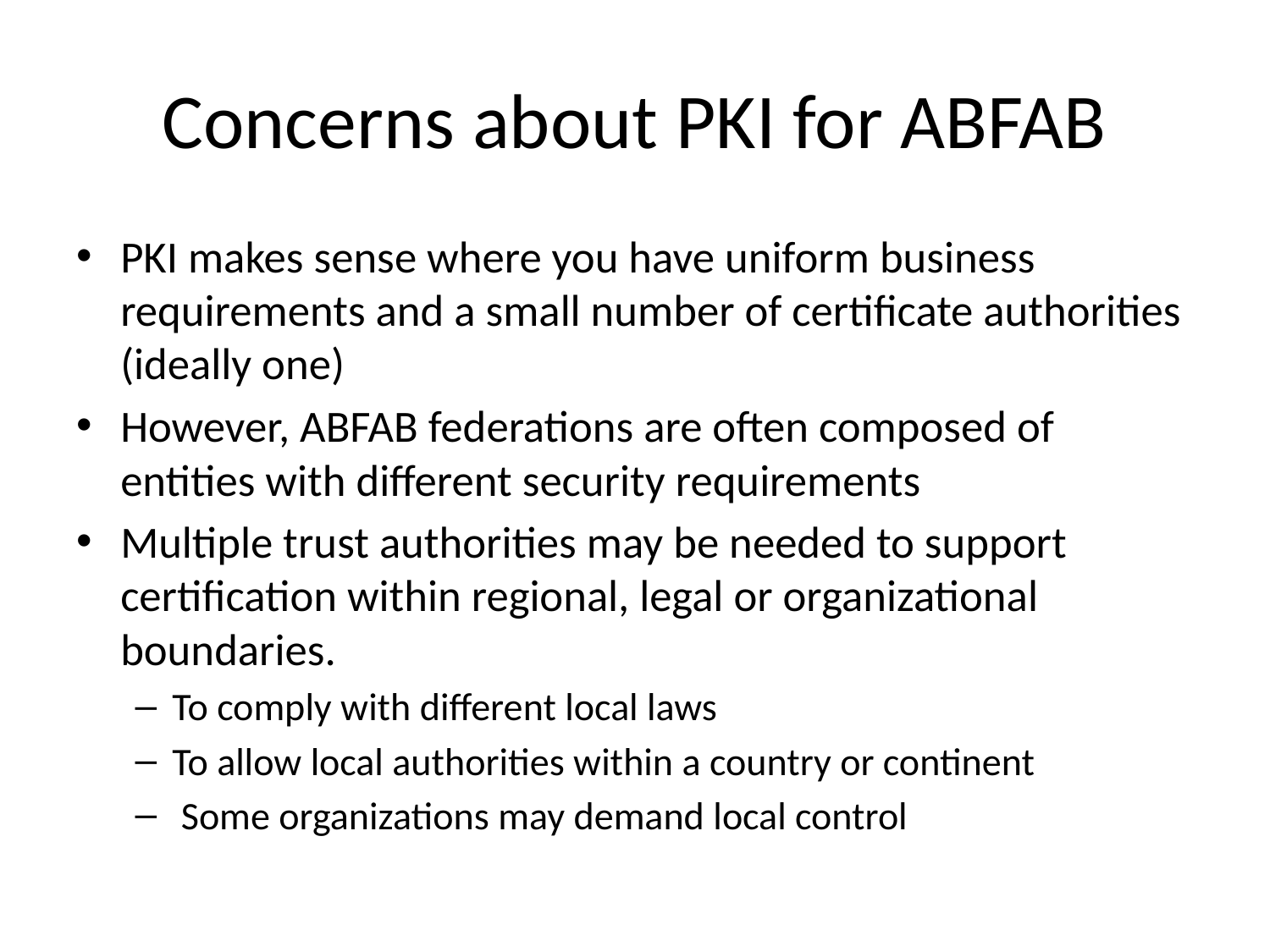

# Concerns about PKI for ABFAB
PKI makes sense where you have uniform business requirements and a small number of certificate authorities (ideally one)
However, ABFAB federations are often composed of entities with different security requirements
Multiple trust authorities may be needed to support certification within regional, legal or organizational boundaries.
To comply with different local laws
To allow local authorities within a country or continent
 Some organizations may demand local control